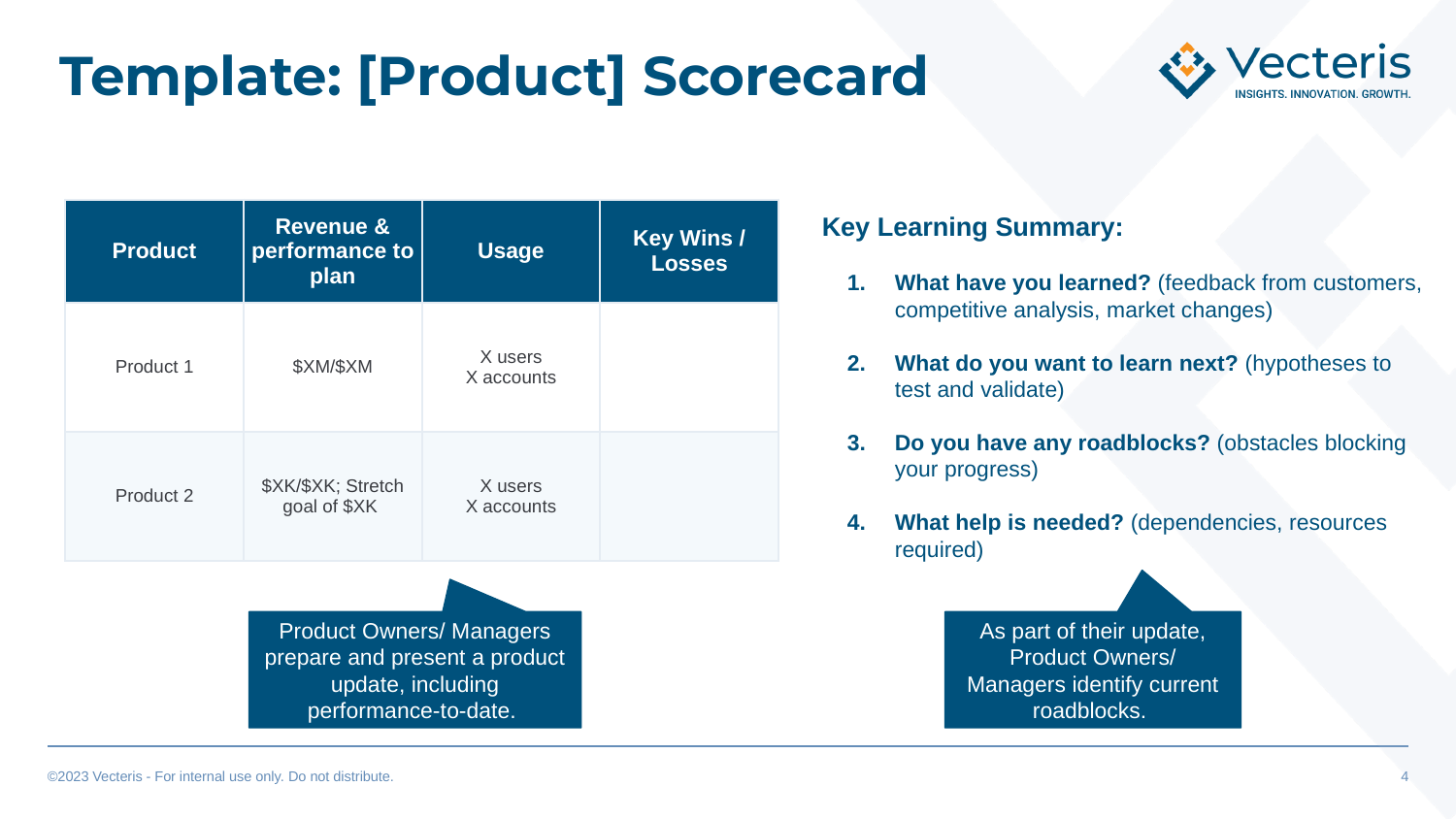

# Template: [Product] Scorecard
| Product | Revenue & performance to plan | Usage | Key Wins / Losses |
| --- | --- | --- | --- |
| Product 1 | $XM/$XM | X users X accounts |  |
| Product 2 | $XK/$XK; Stretch goal of $XK | X users X accounts |  |
Key Learning Summary:

What have you learned? (feedback from customers, competitive analysis, market changes)

What do you want to learn next? (hypotheses to test and validate)

Do you have any roadblocks? (obstacles blocking your progress)

What help is needed? (dependencies, resources required)

Product Owners/ Managers prepare and present a product update, including performance-to-date.
As part of their update, Product Owners/ Managers identify current roadblocks.